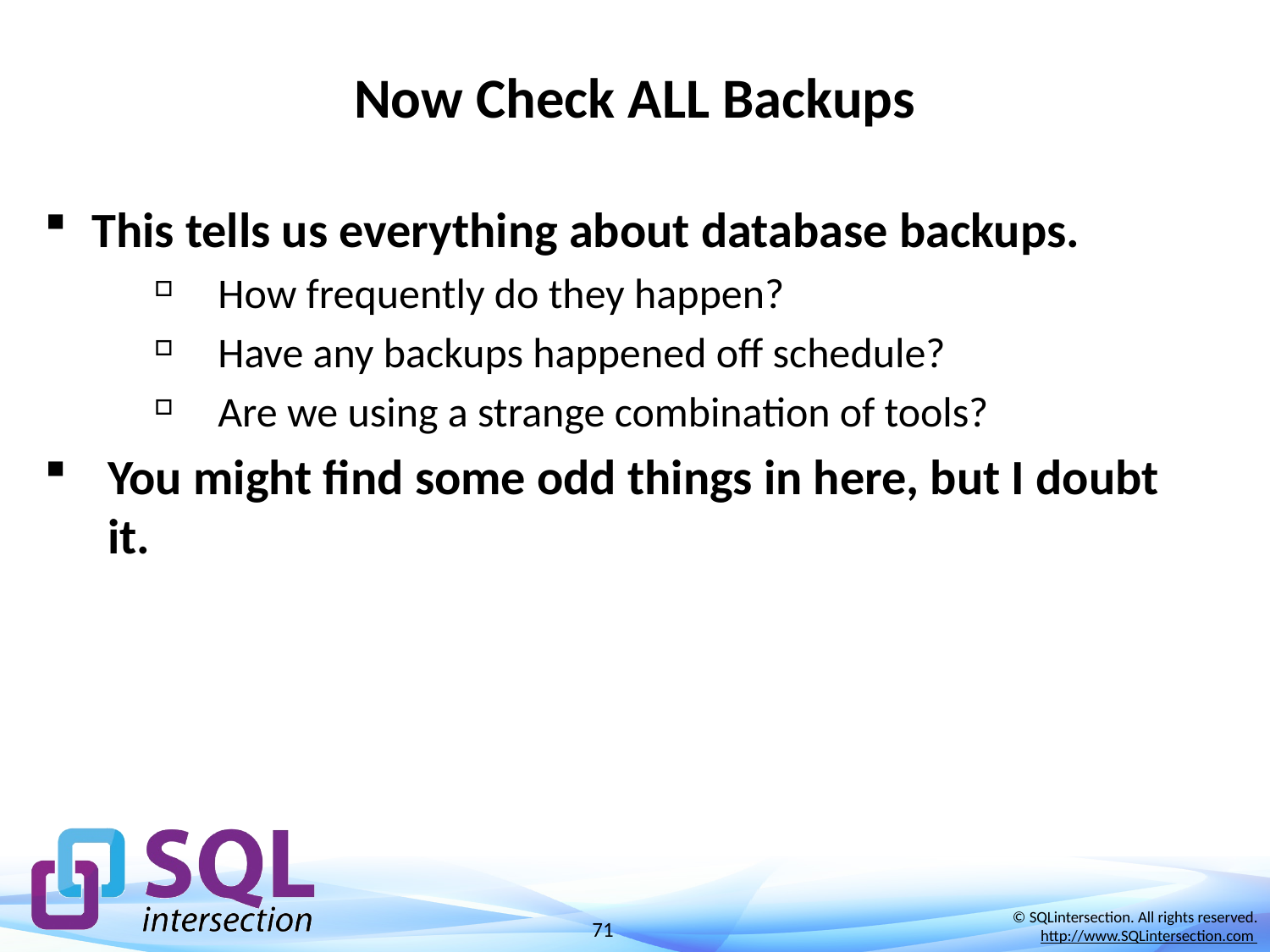

# Now Check ALL Backups
This tells us everything about database backups.
How frequently do they happen?
Have any backups happened off schedule?
Are we using a strange combination of tools?
You might find some odd things in here, but I doubt it.